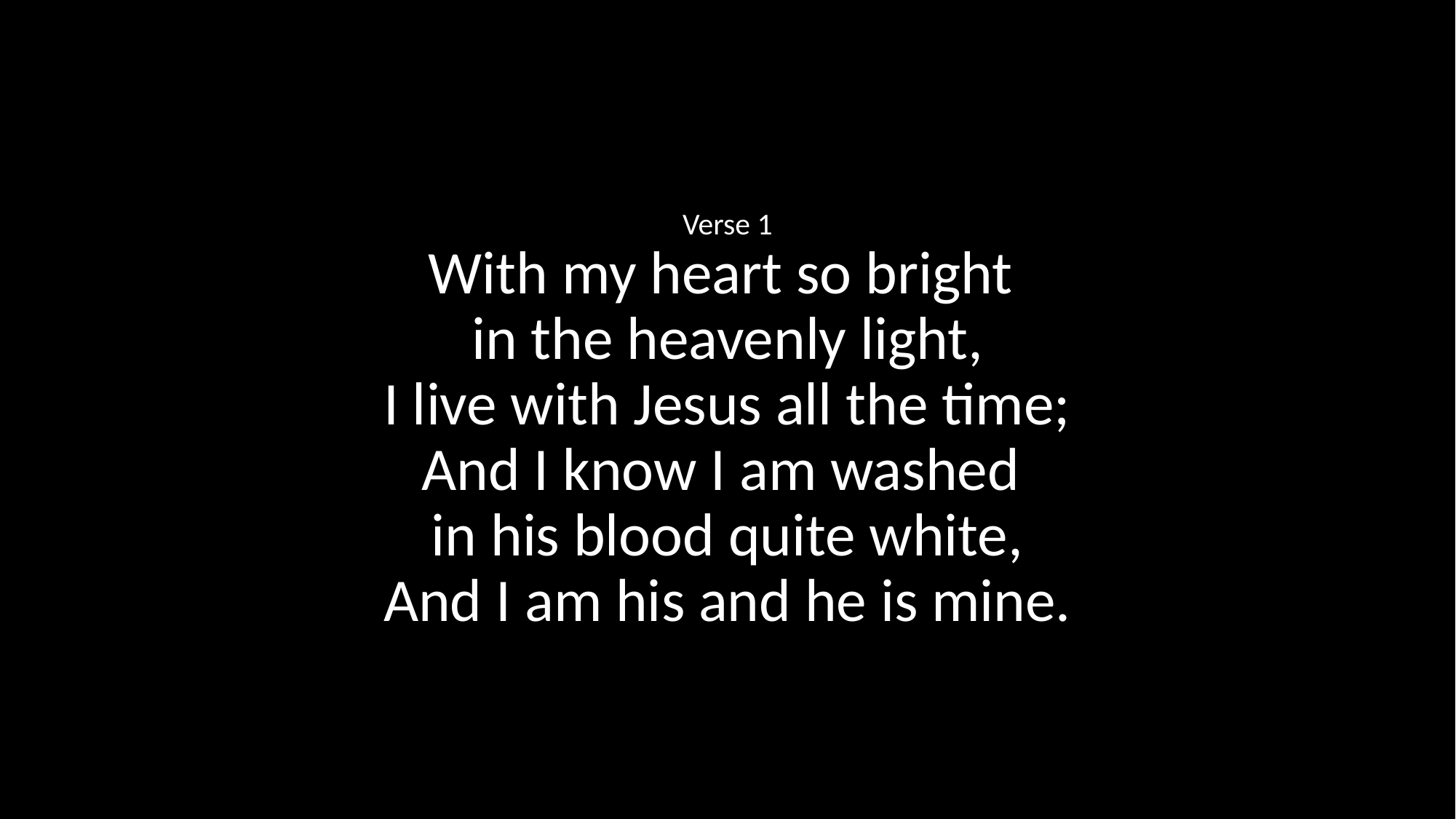

Verse 1
With my heart so bright
in the heavenly light,
I live with Jesus all the time;
And I know I am washed
in his blood quite white,
And I am his and he is mine.